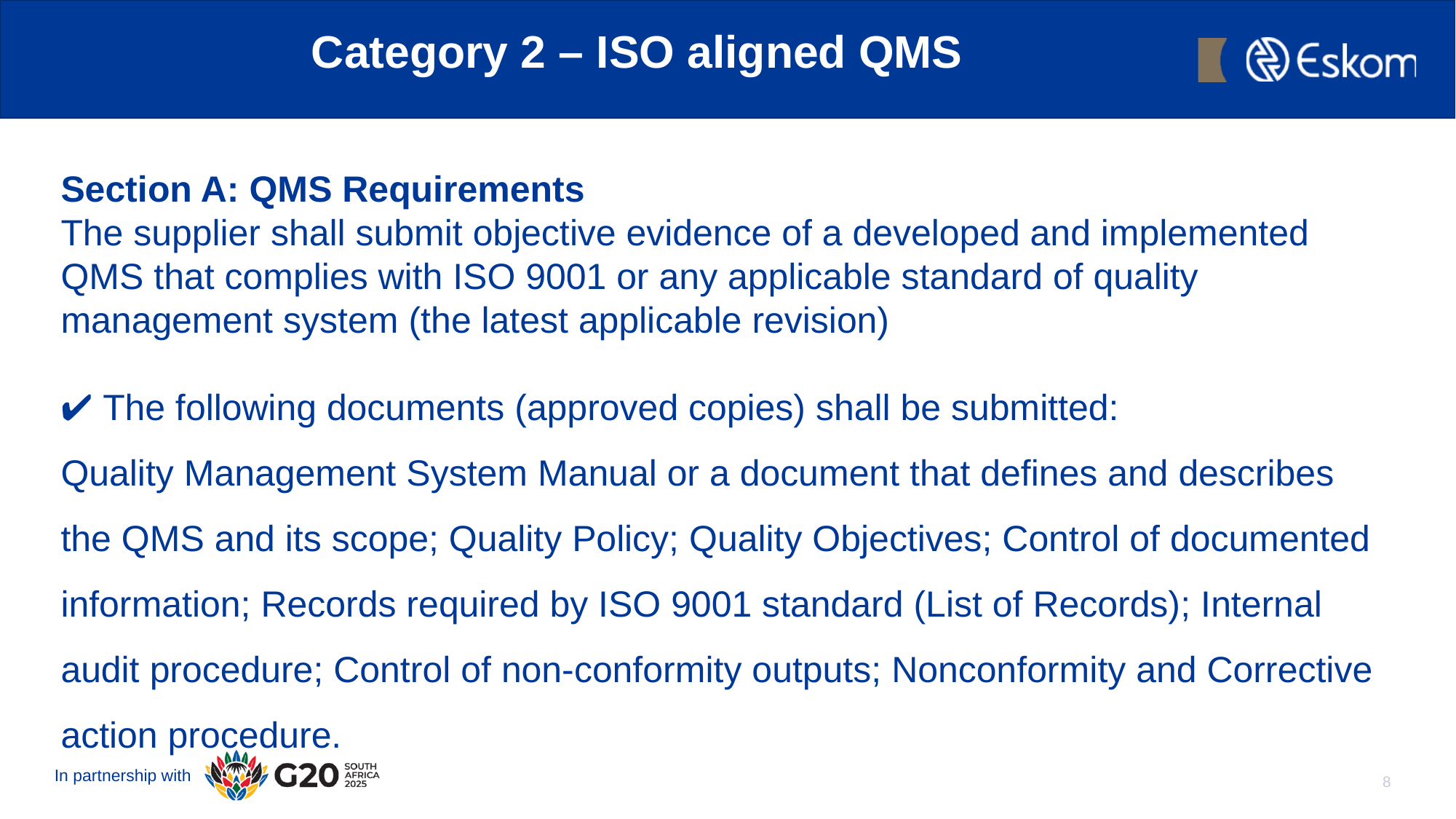

# Category 2 – ISO aligned QMS
Section A: QMS Requirements
The supplier shall submit objective evidence of a developed and implemented QMS that complies with ISO 9001 or any applicable standard of quality management system (the latest applicable revision)

✔️ The following documents (approved copies) shall be submitted:
Quality Management System Manual or a document that defines and describes the QMS and its scope; Quality Policy; Quality Objectives; Control of documented information; Records required by ISO 9001 standard (List of Records); Internal audit procedure; Control of non-conformity outputs; Nonconformity and Corrective action procedure.
8